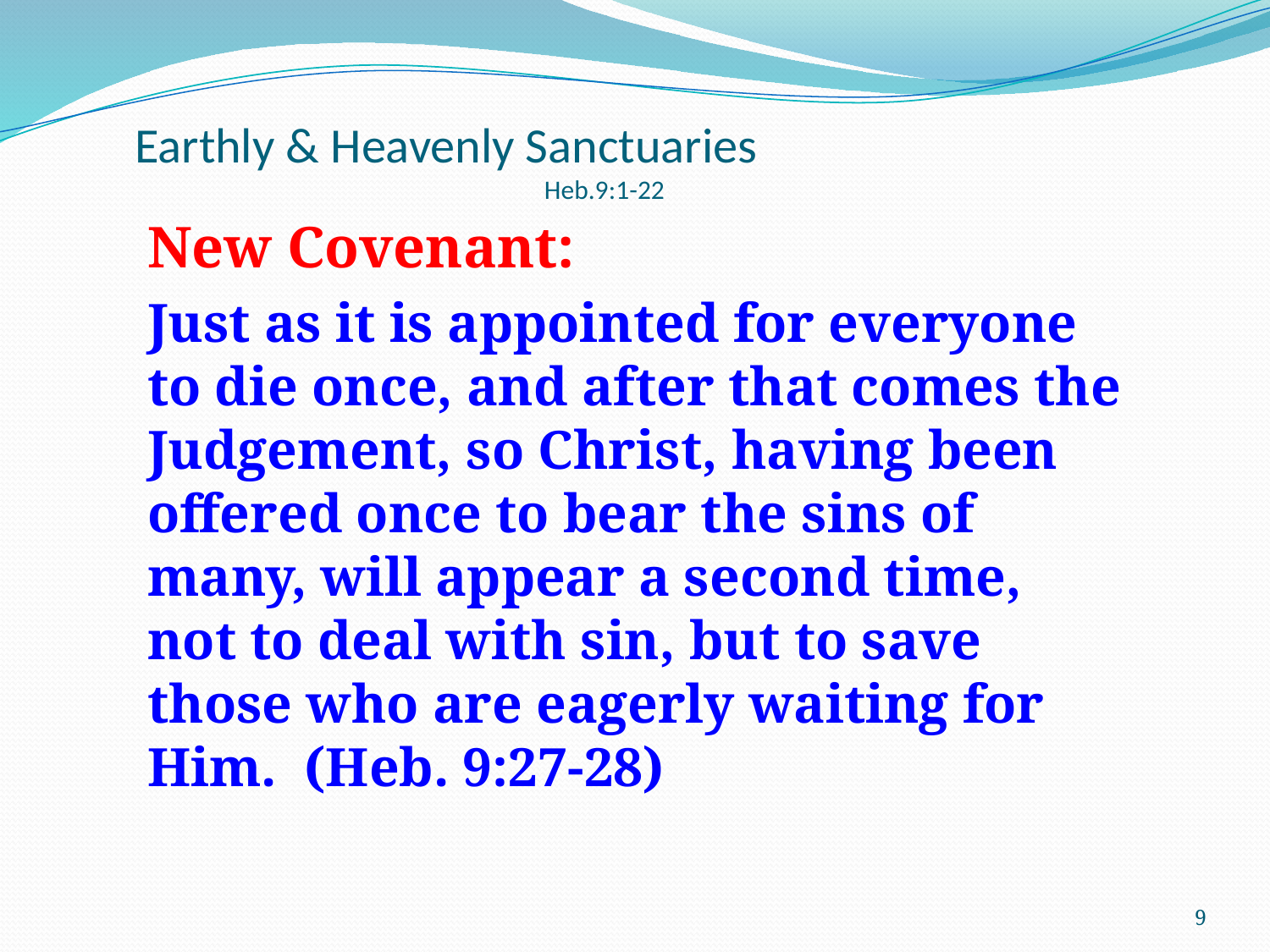

# Earthly & Heavenly Sanctuaries Heb.9:1-22
New Covenant:
Just as it is appointed for everyone to die once, and after that comes the Judgement, so Christ, having been offered once to bear the sins of many, will appear a second time, not to deal with sin, but to save those who are eagerly waiting for Him.  (Heb. 9:27-28)
9